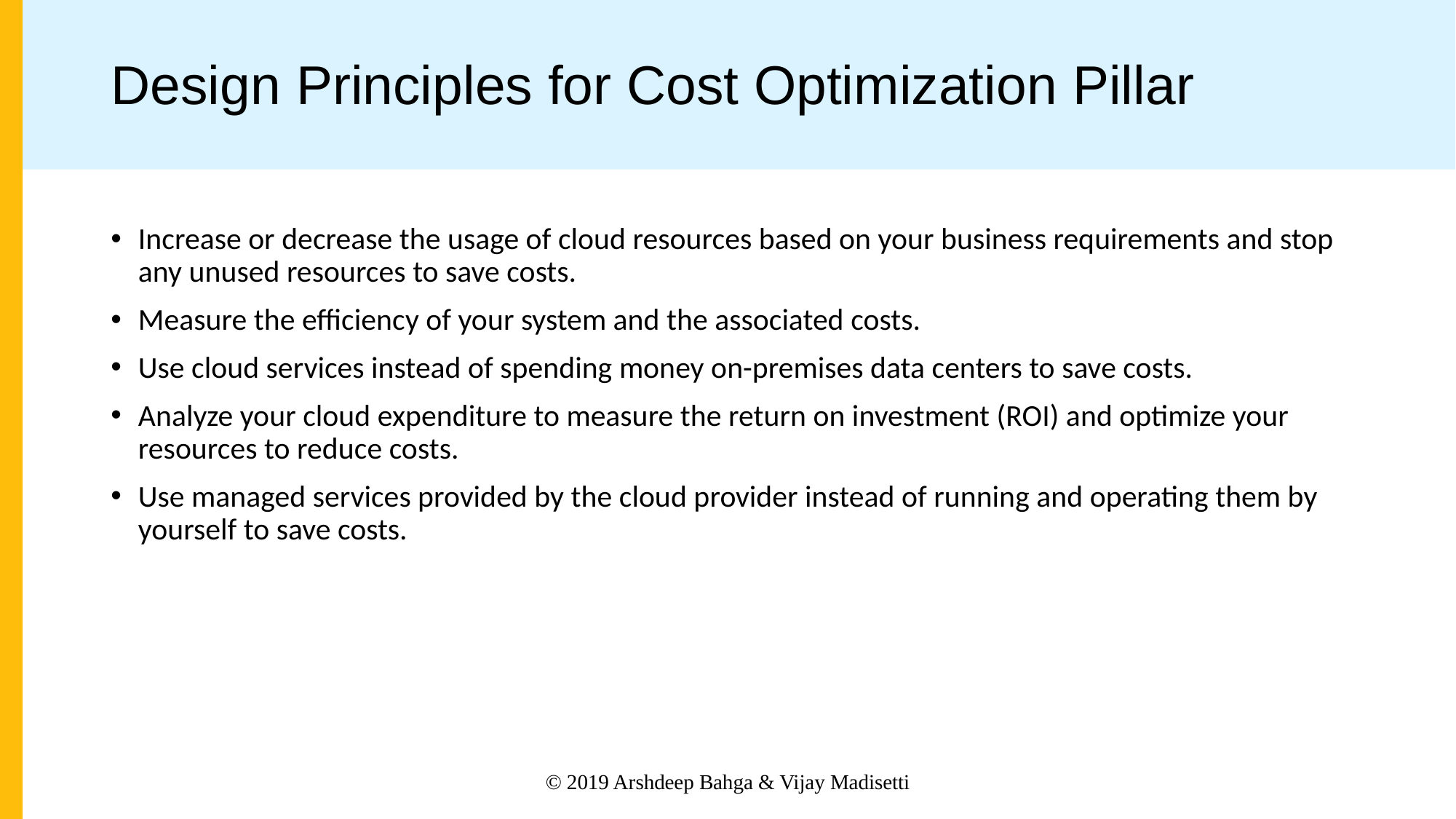

# Design Principles for Cost Optimization Pillar
Increase or decrease the usage of cloud resources based on your business requirements and stop any unused resources to save costs.
Measure the efficiency of your system and the associated costs.
Use cloud services instead of spending money on-premises data centers to save costs.
Analyze your cloud expenditure to measure the return on investment (ROI) and optimize your resources to reduce costs.
Use managed services provided by the cloud provider instead of running and operating them by yourself to save costs.
© 2019 Arshdeep Bahga & Vijay Madisetti